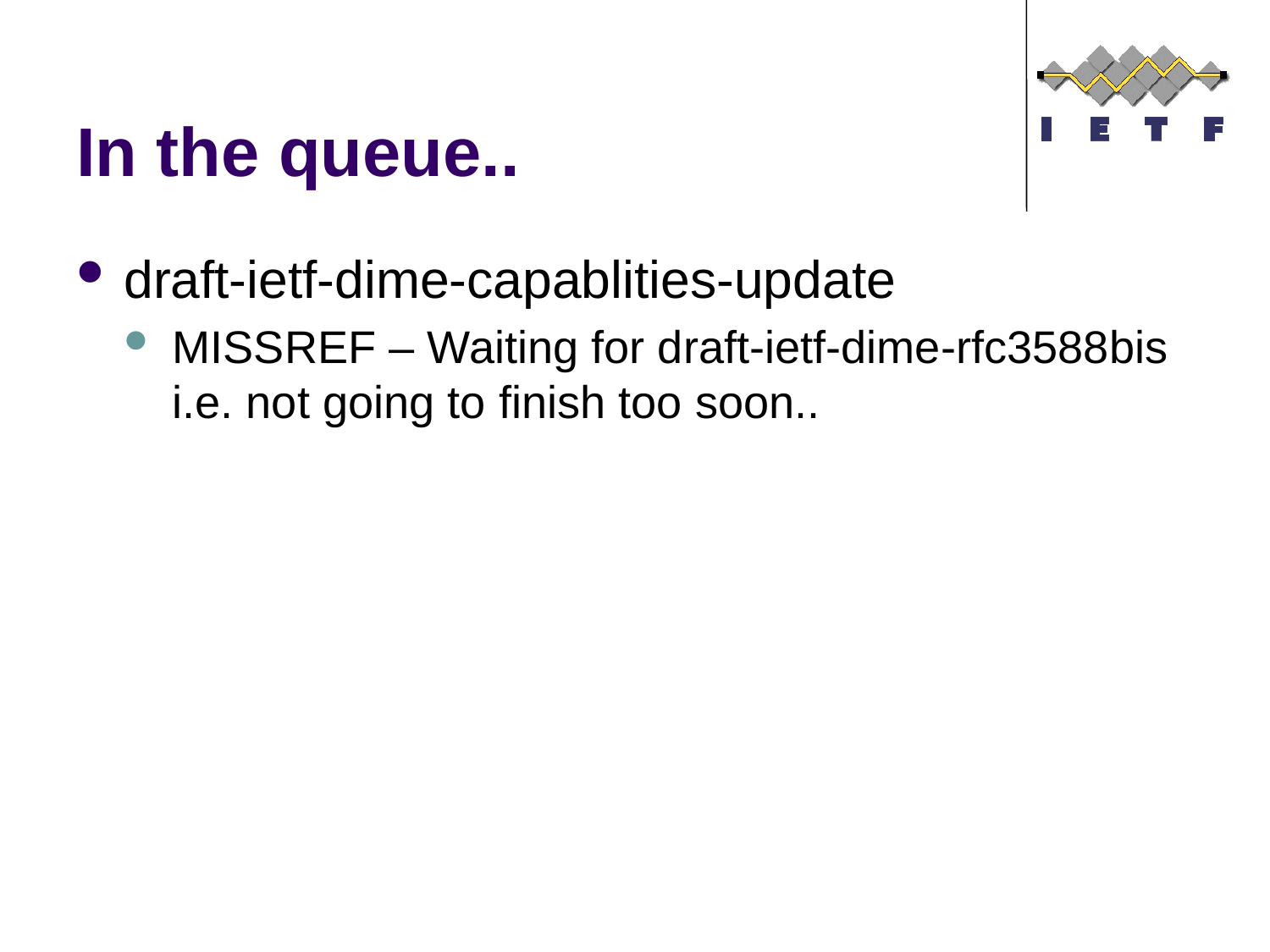

# In the queue..
draft-ietf-dime-capablities-update
MISSREF – Waiting for draft-ietf-dime-rfc3588bis i.e. not going to finish too soon..